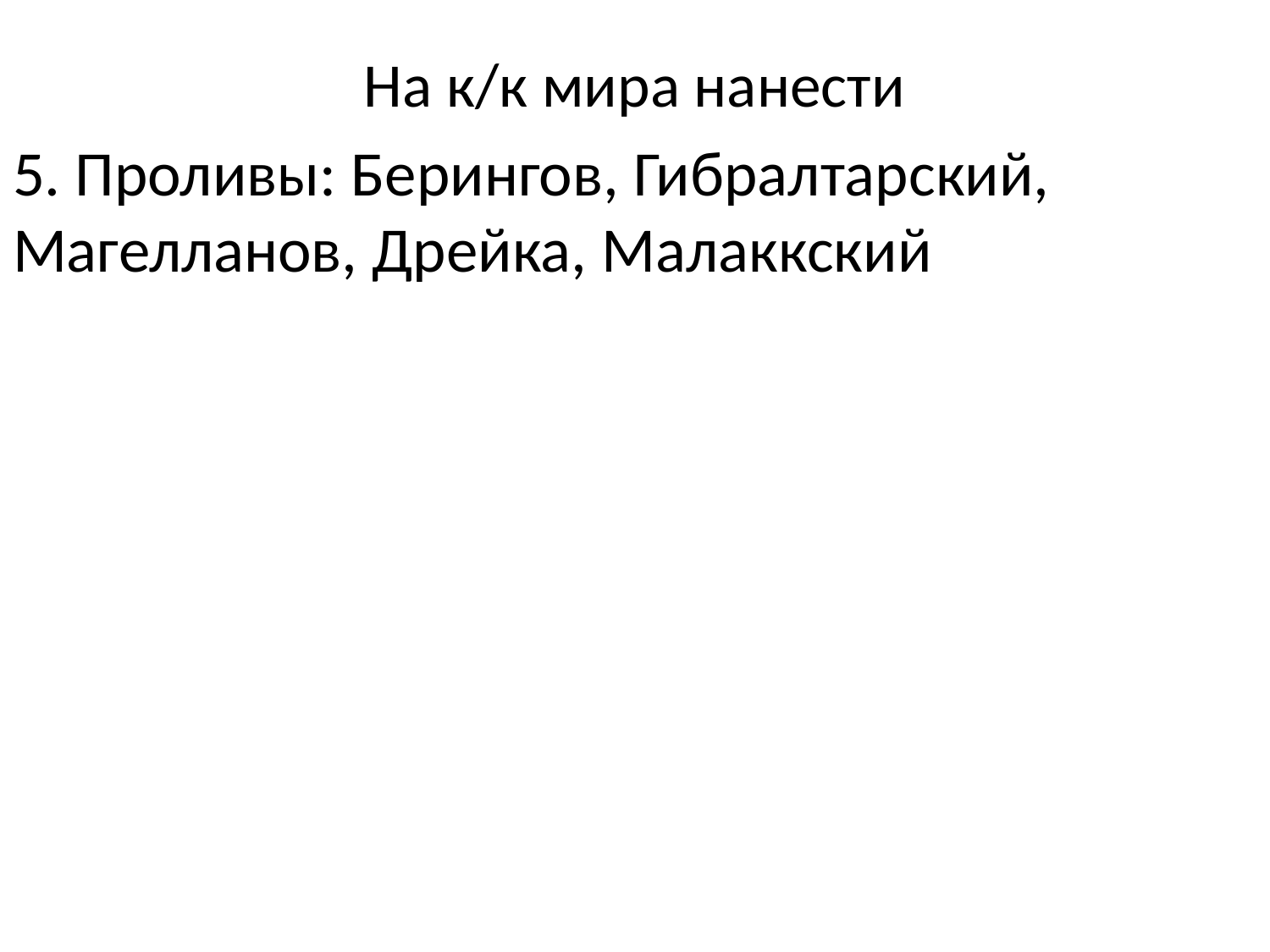

# На к/к мира нанести
5. Проливы: Берингов, Гибралтарский, Магелланов, Дрейка, Малаккский